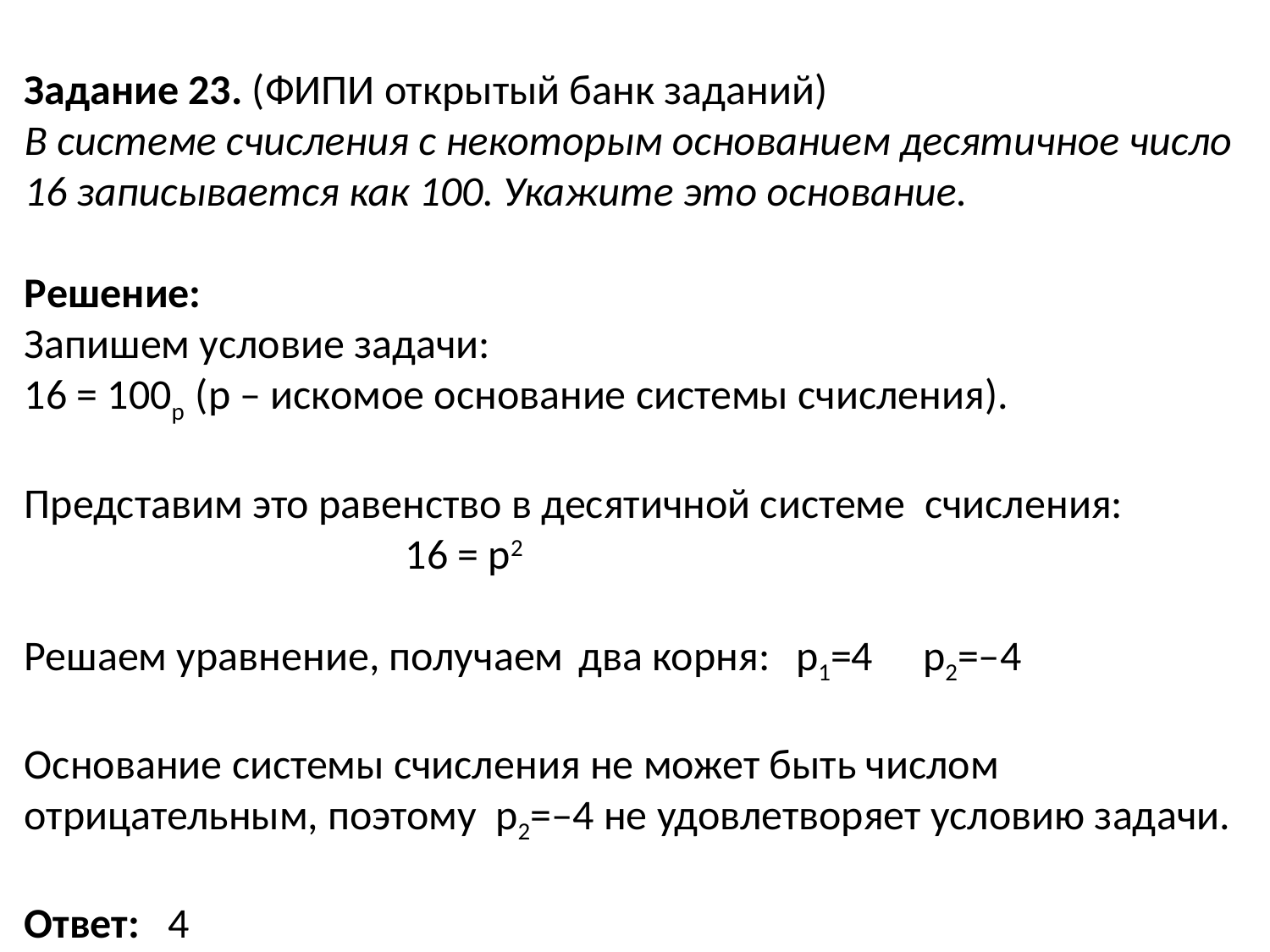

Задание 23. (ФИПИ открытый банк заданий)
В системе счисления с некоторым основанием десятичное число 16 записывается как 100. Укажите это основание.

Решение:
Запишем условие задачи:
16 = 100р  (р – искомое основание системы счисления).

Представим это равенство в десятичной системе  счисления:
			16 = р2

Решаем уравнение, получаем  два корня:	 р1=4	 р2=‒4

Основание системы счисления не может быть числом отрицательным, поэтому  р2=‒4 не удовлетворяет условию задачи.

Ответ:   4